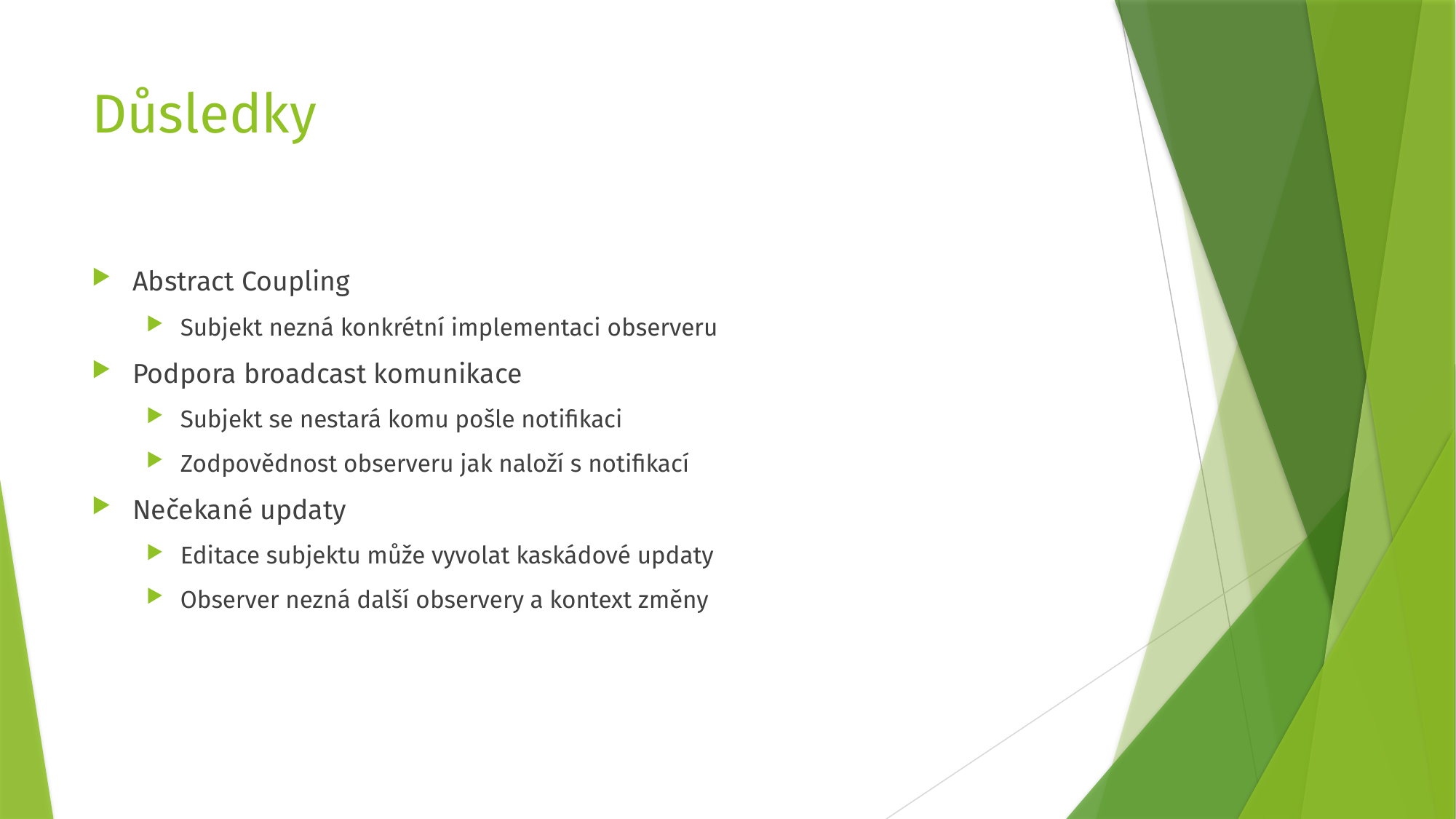

# Důsledky
Abstract Coupling
Subjekt nezná konkrétní implementaci observeru
Podpora broadcast komunikace
Subjekt se nestará komu pošle notifikaci
Zodpovědnost observeru jak naloží s notifikací
Nečekané updaty
Editace subjektu může vyvolat kaskádové updaty
Observer nezná další observery a kontext změny